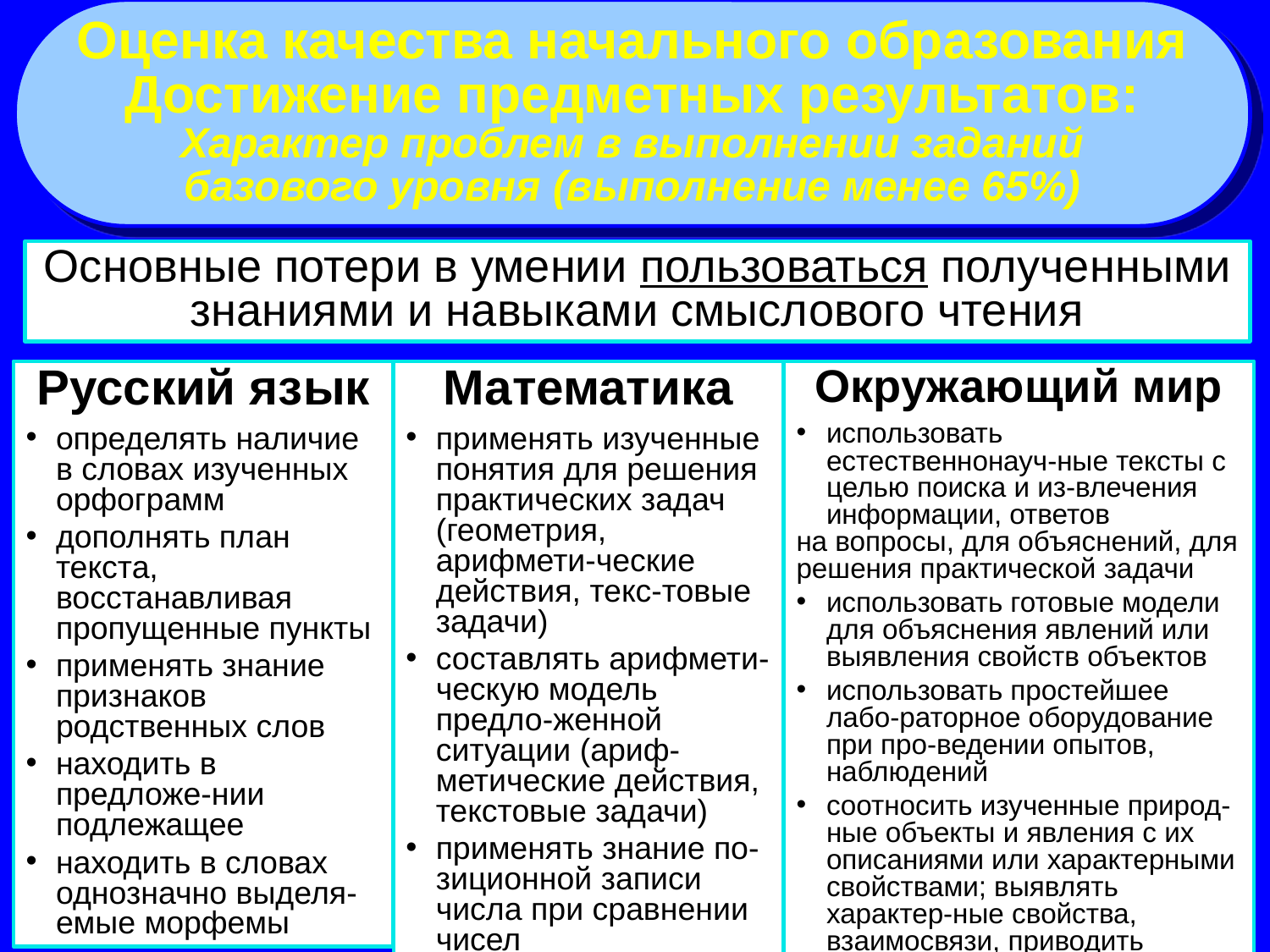

Оценка качества начального образования
Достижение предметных результатов:
Характер проблем в выполнении заданий
базового уровня (выполнение менее 65%)
Основные потери в умении пользоваться полученными знаниями и навыками смыслового чтения
Русский язык
определять наличие в словах изученных орфограмм
дополнять план текста, восстанавливая пропущенные пункты
применять знание признаков родственных слов
находить в предложе-нии подлежащее
находить в словах однозначно выделя-емые морфемы
Математика
применять изученные понятия для решения практических задач (геометрия, арифмети-ческие действия, текс-товые задачи)
составлять арифмети-ческую модель предло-женной ситуации (ариф-метические действия, текстовые задачи)
применять знание по-зиционной записи числа при сравнении чисел

Окружающий мир
использовать естественнонауч-ные тексты с целью поиска и из-влечения информации, ответов
на вопросы, для объяснений, для решения практической задачи
использовать готовые модели для объяснения явлений или выявления свойств объектов
использовать простейшее лабо-раторное оборудование при про-ведении опытов, наблюдений
соотносить изученные природ-ные объекты и явления с их описаниями или характерными свойствами; выявлять характер-ные свойства, взаимосвязи, приводить примеры